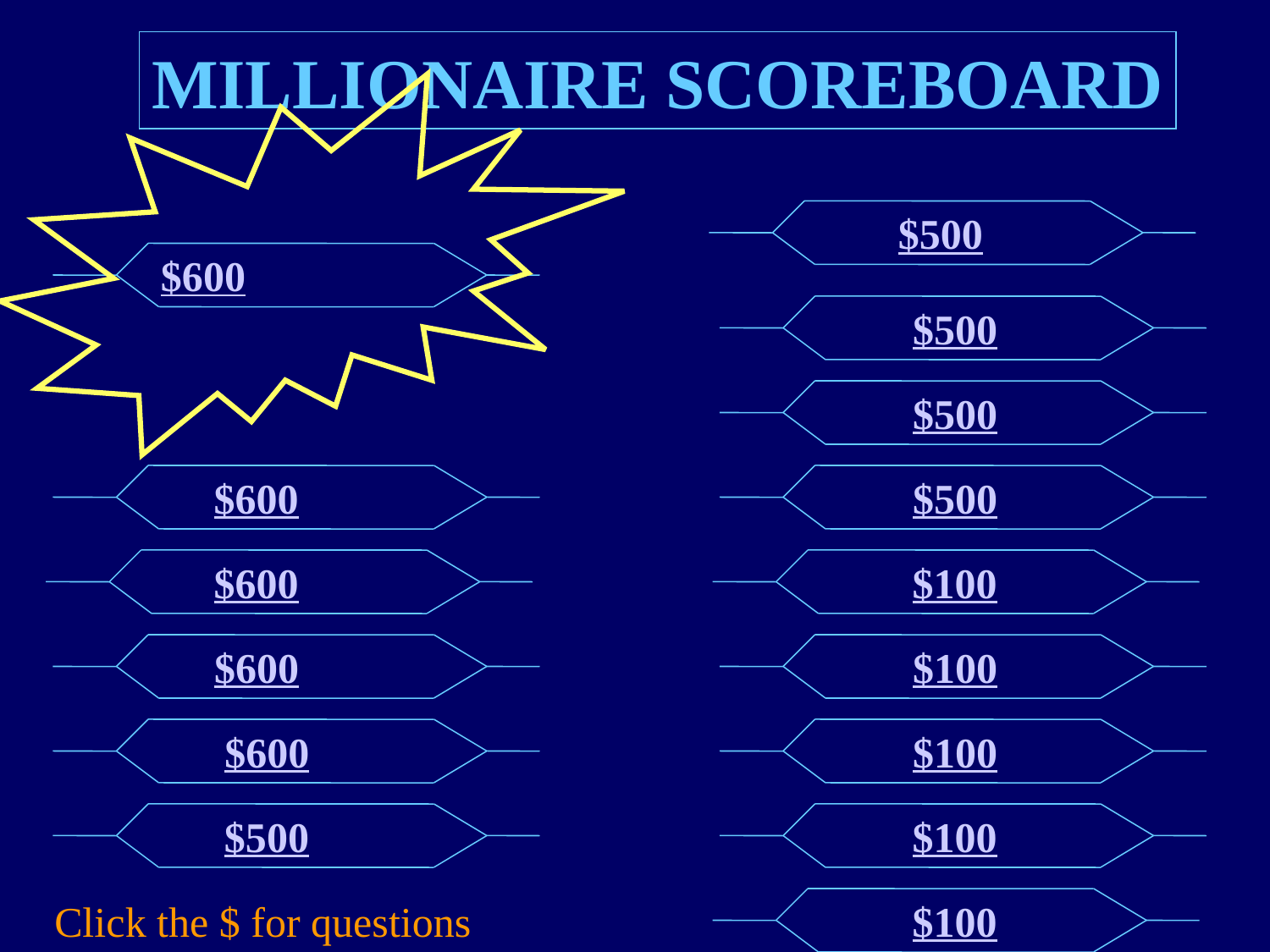

MILLIONAIRE SCOREBOARD

$500

$600

$500

$500

$600

$500

$600

$100

$600

$100

$600

$100

$500

$100

Click the $ for questions

$100